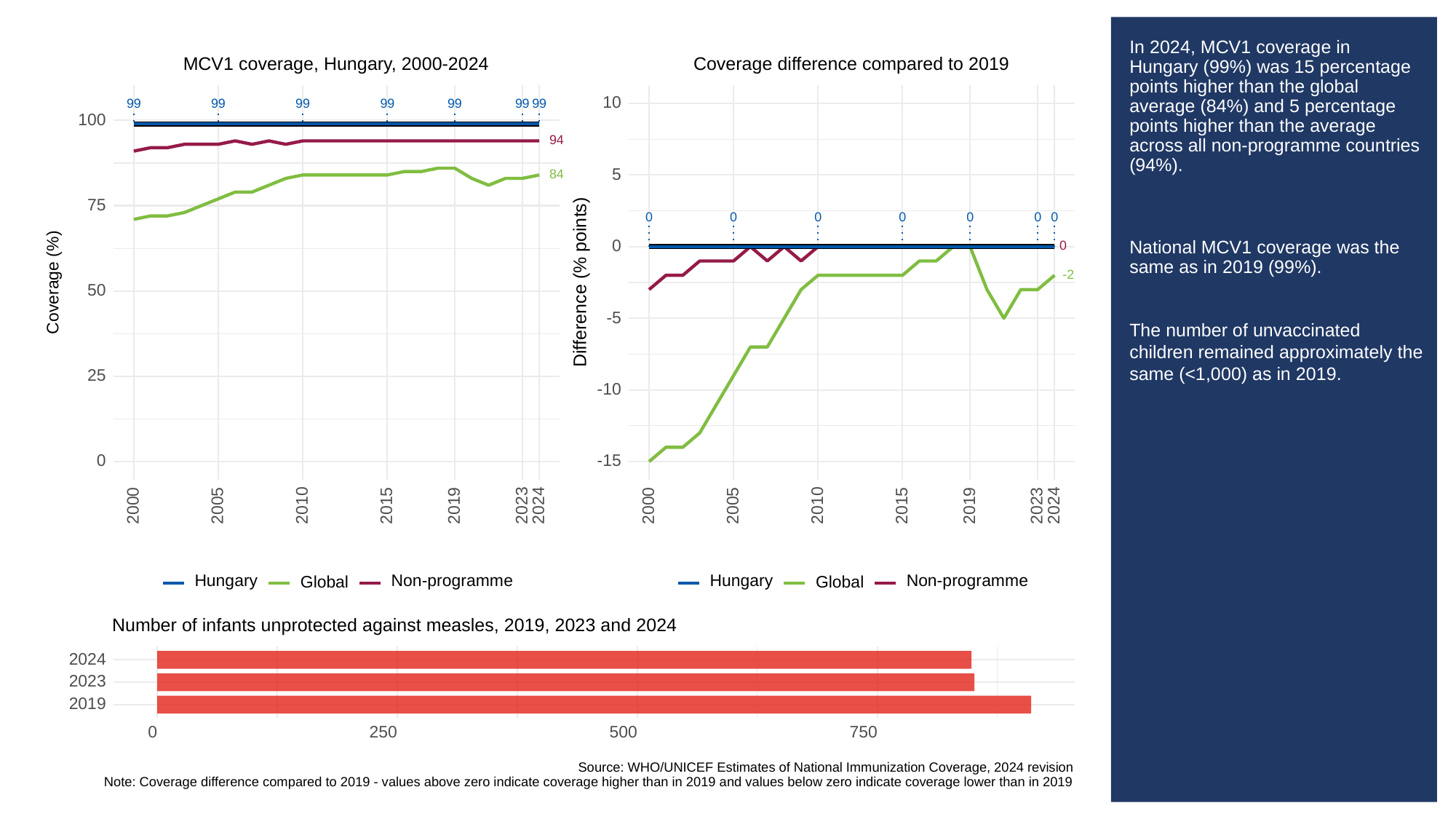

# In 2024, MCV1 coverage in Hungary (99%) was 15 percentage points higher than the global average (84%) and 5 percentage points higher than the average across all non-programme countries (94%).

National MCV1 coverage was the same as in 2019 (99%).

The number of unvaccinated children remained approximately the same (<1,000) as in 2019.

MCV1 coverage, Hungary, 2000-2024
Coverage difference compared to 2019

10
99
99
99
99
99
99
99

100

94

5
84

75

0
0
0
0
0
0
0

0
0

-2
Difference (% points)
Coverage (%)

50

-5

25

-10

0
-15

2023
2023
2000
2005
2010
2015
2019
2024
2000
2005
2010
2015
2019
2024
Hungary
Non-programme
Hungary
Non-programme
Global
Global

Number of infants unprotected against measles, 2019, 2023 and 2024

2024

2023

2019

0
250
500
750
Source: WHO/UNICEF Estimates of National Immunization Coverage, 2024 revision
Note: Coverage difference compared to 2019 - values above zero indicate coverage higher than in 2019 and values below zero indicate coverage lower than in 2019